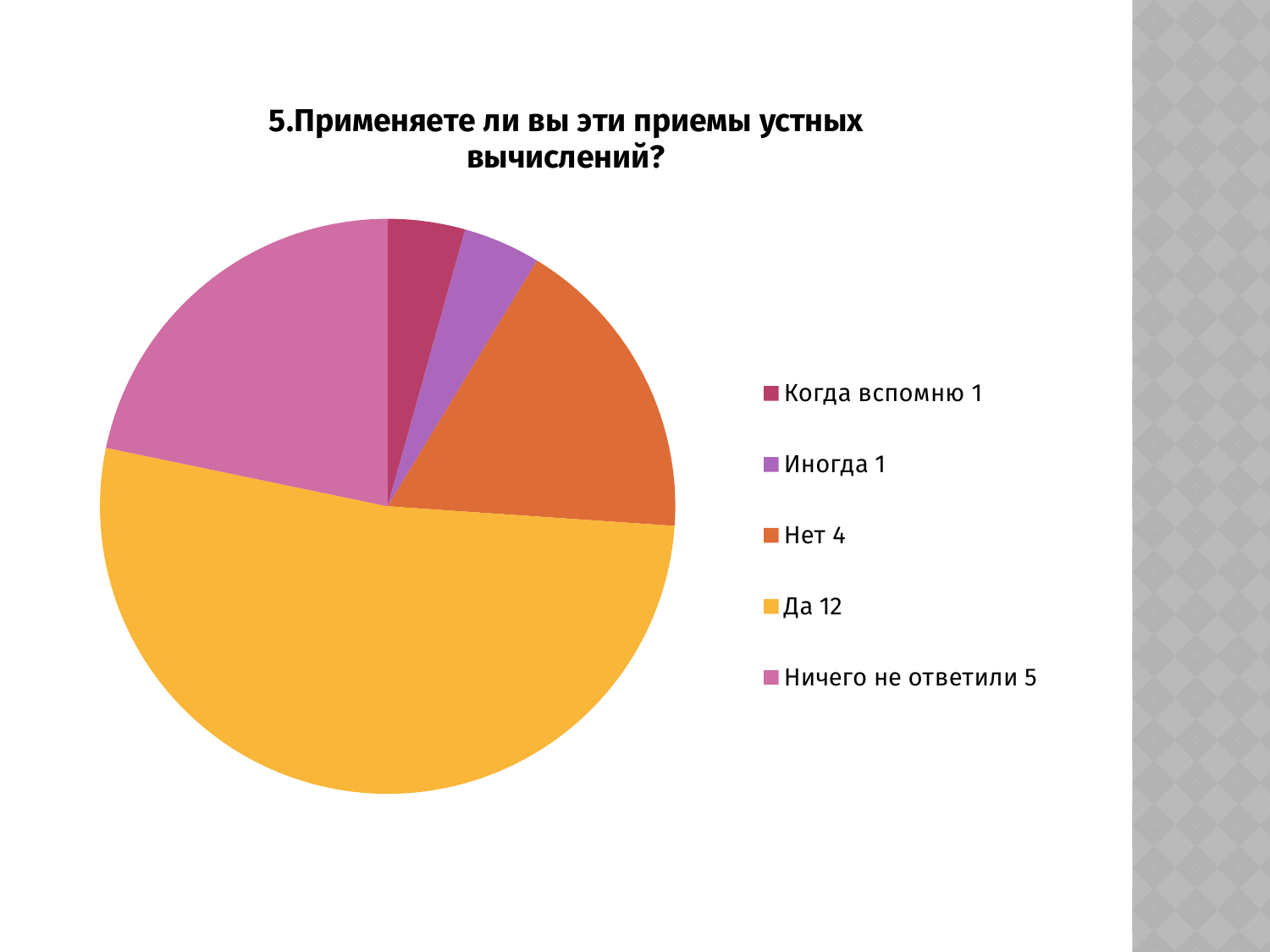

#

### Chart:

| Category | 5.Применяете ли вы эти приемы устных вычислений? |
|---|---|
| Когда вспомню 1 | 1.0 |
| Иногда 1 | 1.0 |
| Нет 4 | 4.0 |
| Да 12 | 12.0 |
| Ничего не ответили 5 | 5.0 |